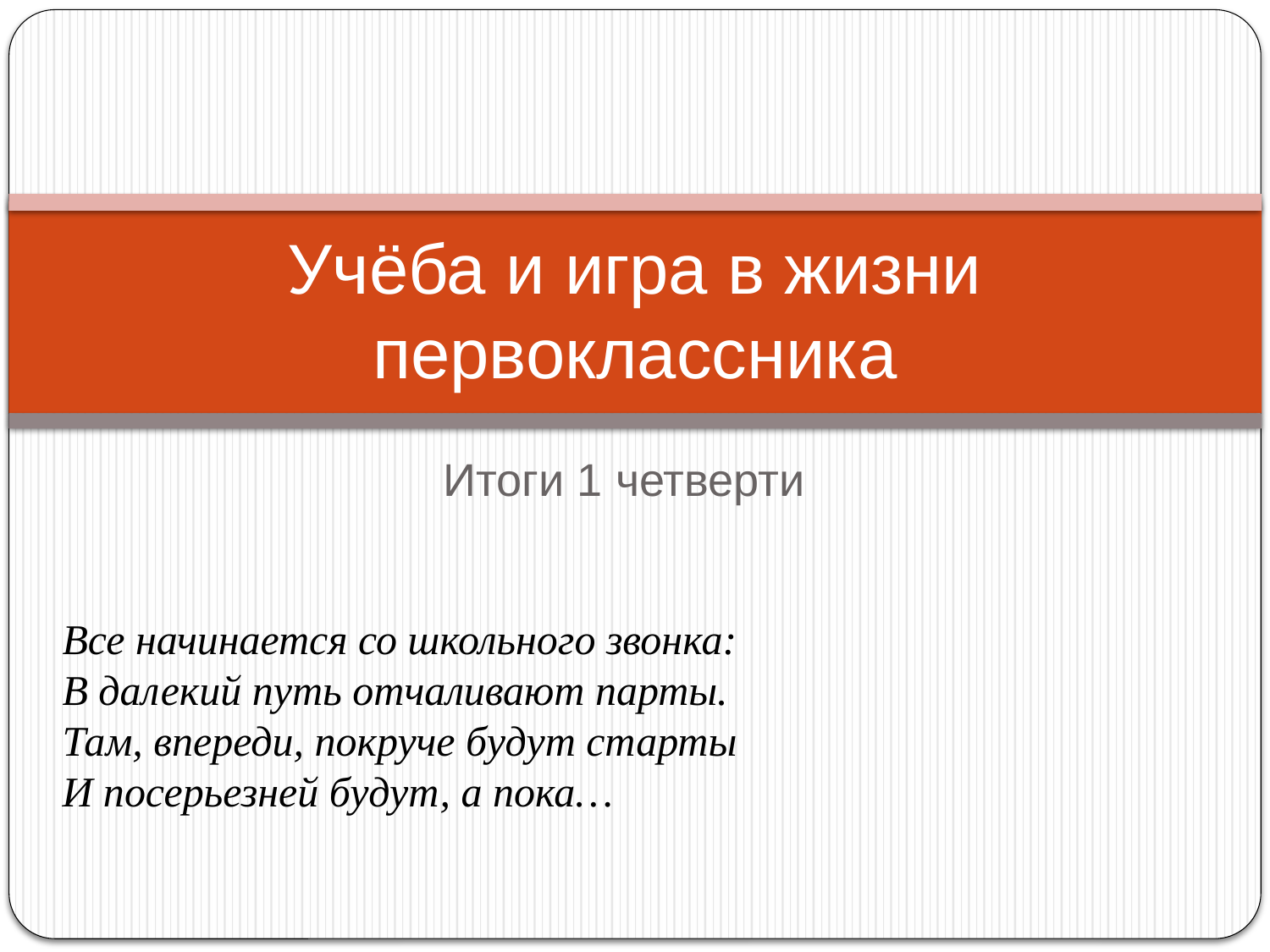

# Учёба и игра в жизни первоклассника
Итоги 1 четверти
Все начинается со школьного звонка:
В далекий путь отчаливают парты.
Там, впереди, покруче будут старты
И посерьезней будут, а пока…